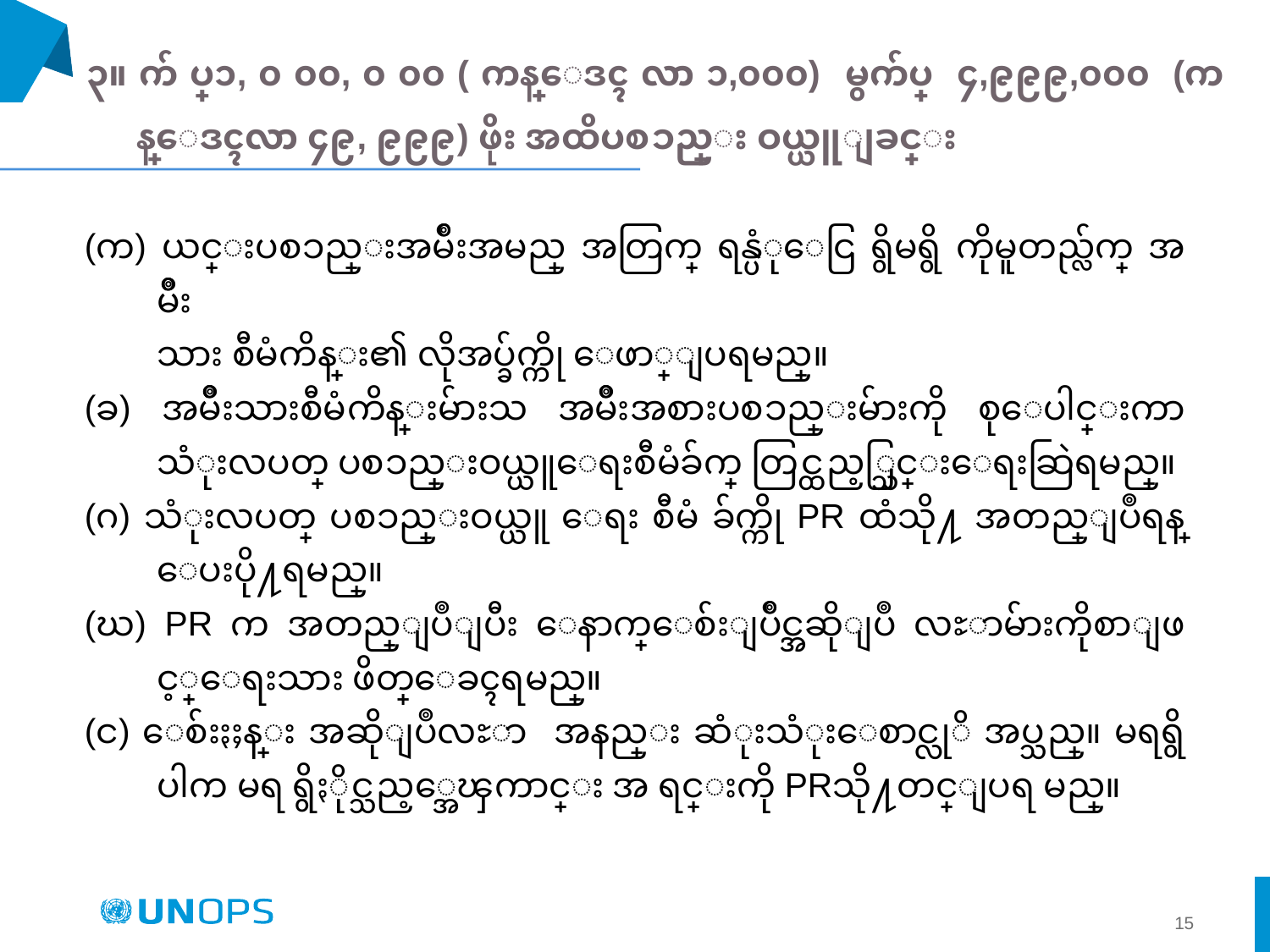

၃။ က် ပ္၁, ၀ ၀၀, ၀ ၀၀ ( ကန္ေဒၚ လာ ၁,၀၀၀)  မွက်ပ္  ၄,၉၉၉,၀၀၀  (ကန္ေဒၚလာ ၄၉, ၉၉၉) ဖိုး အထိပစၥည္း ဝယ္ယူျခင္း
(က) ယင္းပစၥည္းအမ်ိဳးအမည္ အတြက္ ရန္ပံုေငြ ရွိမရွိ ကိုမူတည္လ်က္ အမ်ိဳး
သား စီမံကိန္း၏ လိုအပ္ခ်က္ကို ေဖာ္ျပရမည္။
(ခ) အမ်ိဳးသားစီမံကိန္းမ်ားသ အမ်ိဳးအစားပစၥည္းမ်ားကို စုေပါင္းကာ သံုးလပတ္ ပစၥည္းဝယ္ယူေရးစီမံခ်က္ တြင္ထည့္သြင္းေရးဆြဲရမည္။
(ဂ) သံုးလပတ္ ပစၥည္းဝယ္ယူ ေရး စီမံ ခ်က္ကို PR ထံသို႔ အတည္ျပဳရန္ ေပးပို႔ရမည္။
(ဃ) PR က အတည္ျပဳျပီး ေနာက္ေစ်းျပိဳင္အဆိုျပဳ လႊာမ်ားကိုစာျဖင့္ေရးသား ဖိတ္ေခၚရမည္။
(င) ေစ်းႏႈန္း အဆိုျပဳလႊာ  အနည္း ဆံုးသံုးေစာင္လုိ အပ္သည္။ မရရွိပါက မရ ရွိႏိုင္သည့္အေၾကာင္း အ ရင္းကို PRသို႔တင္ျပရ မည္။

15